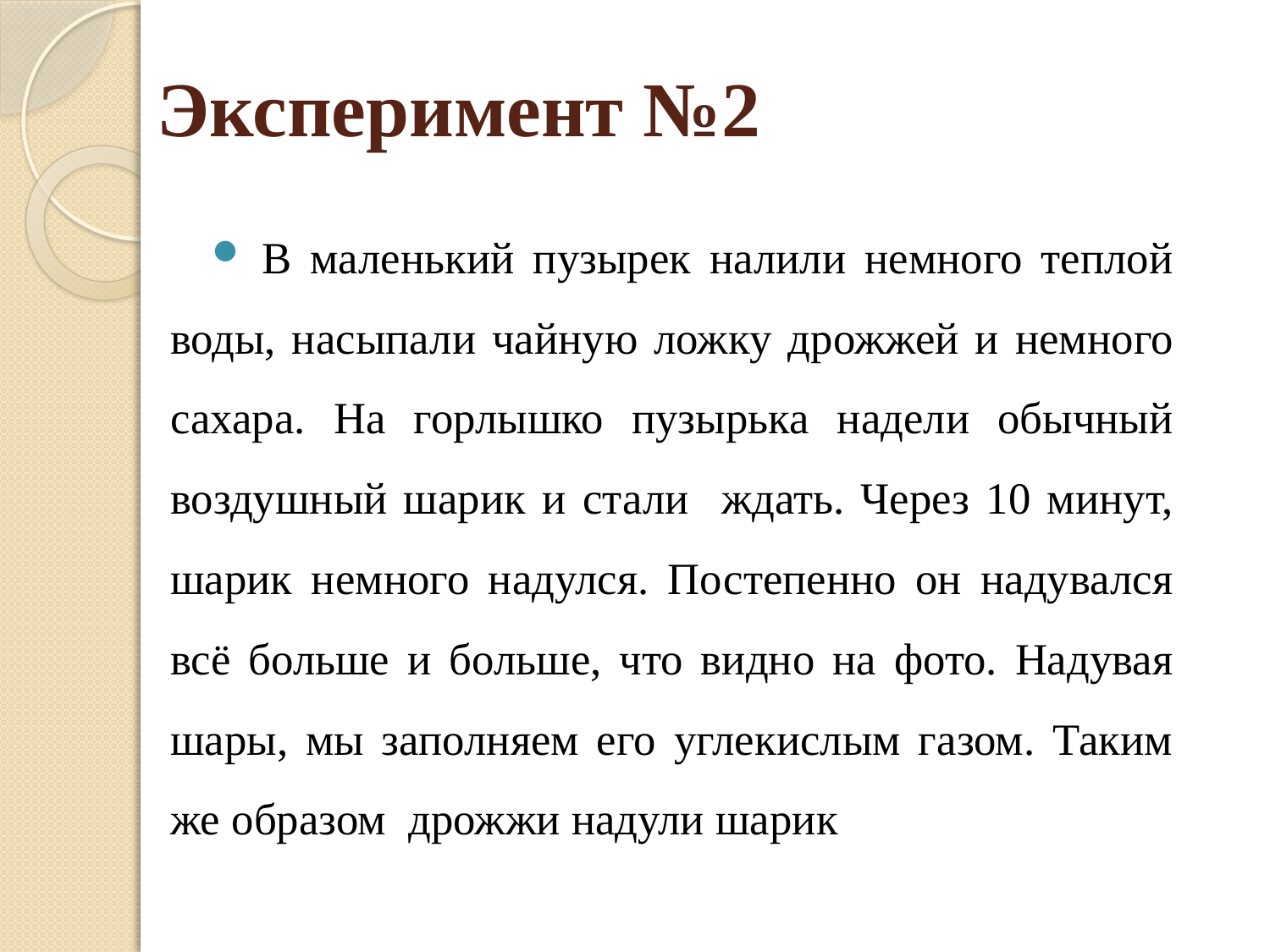

Эксперимент №2
В маленький пузырек налили немного теплой воды, насыпали чайную ложку дрожжей и немного сахара. На горлышко пузырька надели обычный воздушный шарик и стали  ждать. Через 10 минут, шарик немного надулся. Постепенно он надувался всё больше и больше, что видно на фото. Надувая шары, мы заполняем его углекислым газом. Таким же образом  дрожжи надули шарик